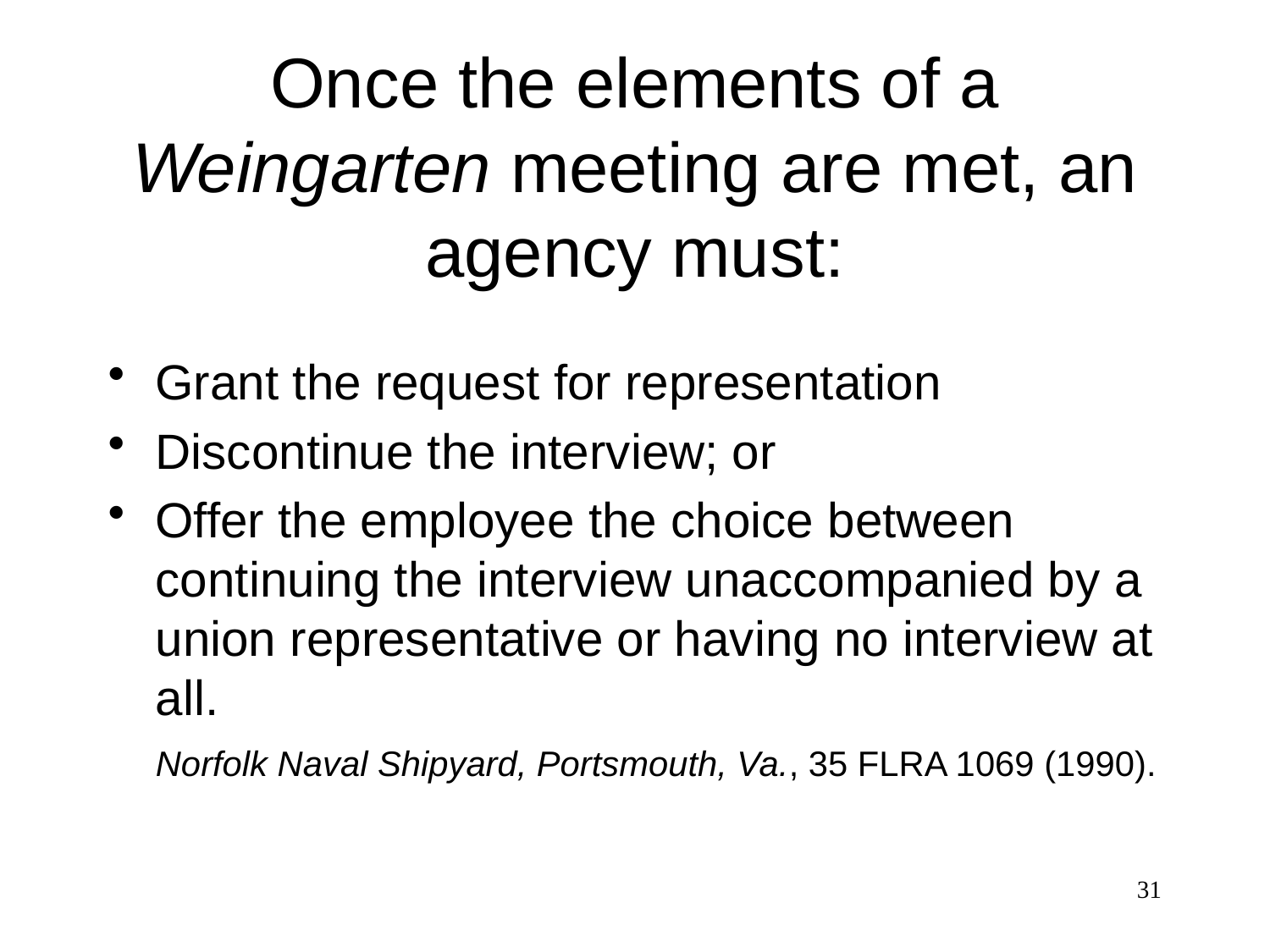

# Once the elements of a Weingarten meeting are met, an agency must:

Grant the request for representation
Discontinue the interview; or
Offer the employee the choice between continuing the interview unaccompanied by a union representative or having no interview at all.
	Norfolk Naval Shipyard, Portsmouth, Va., 35 FLRA 1069 (1990).
31